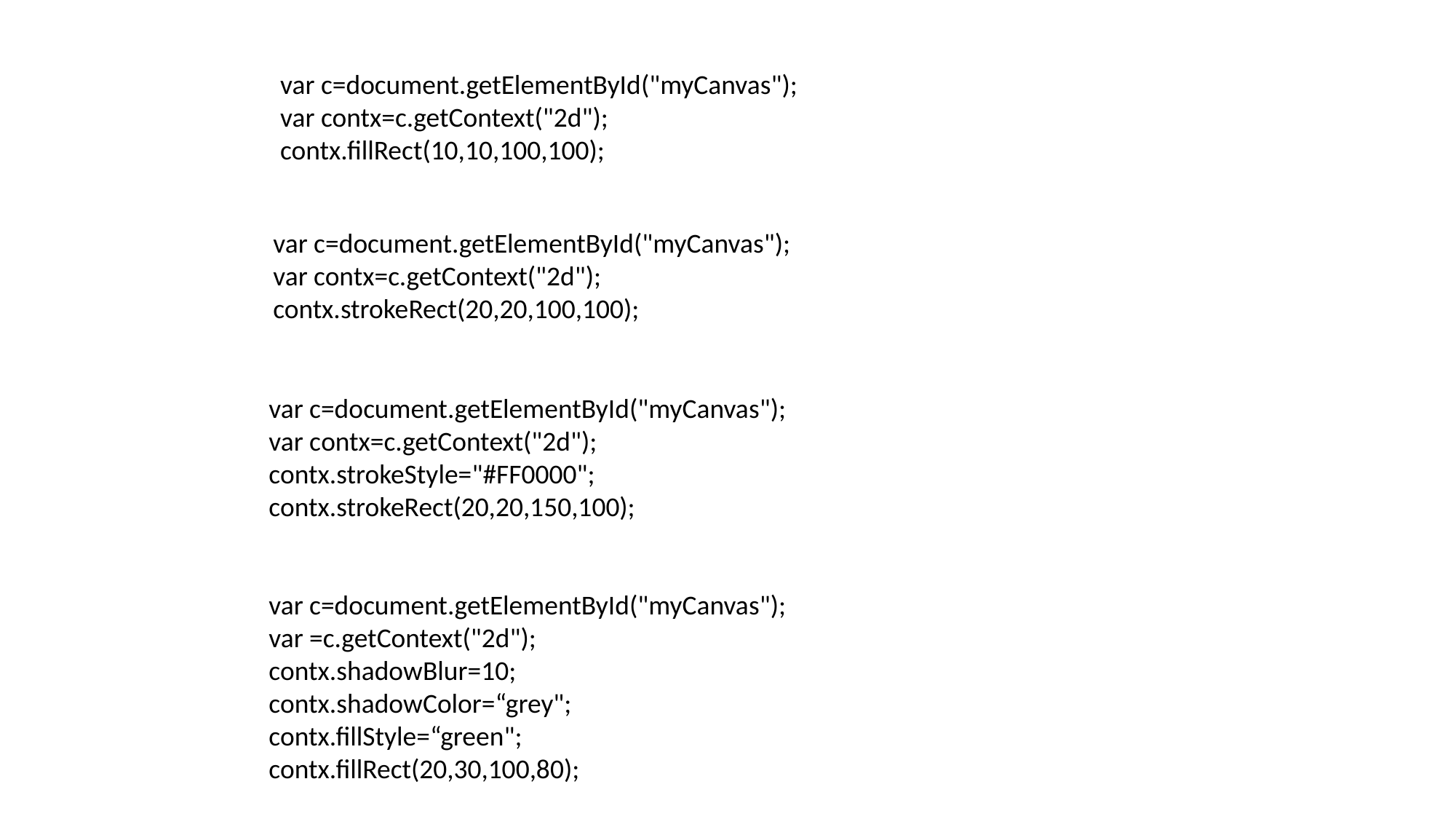

var c=document.getElementById("myCanvas");
var contx=c.getContext("2d");
contx.fillRect(10,10,100,100);
var c=document.getElementById("myCanvas");
var contx=c.getContext("2d");
contx.strokeRect(20,20,100,100);
var c=document.getElementById("myCanvas");
var contx=c.getContext("2d");
contx.strokeStyle="#FF0000";
contx.strokeRect(20,20,150,100);

var c=document.getElementById("myCanvas");
var =c.getContext("2d");
contx.shadowBlur=10;
contx.shadowColor=“grey";
contx.fillStyle=“green";
contx.fillRect(20,30,100,80);